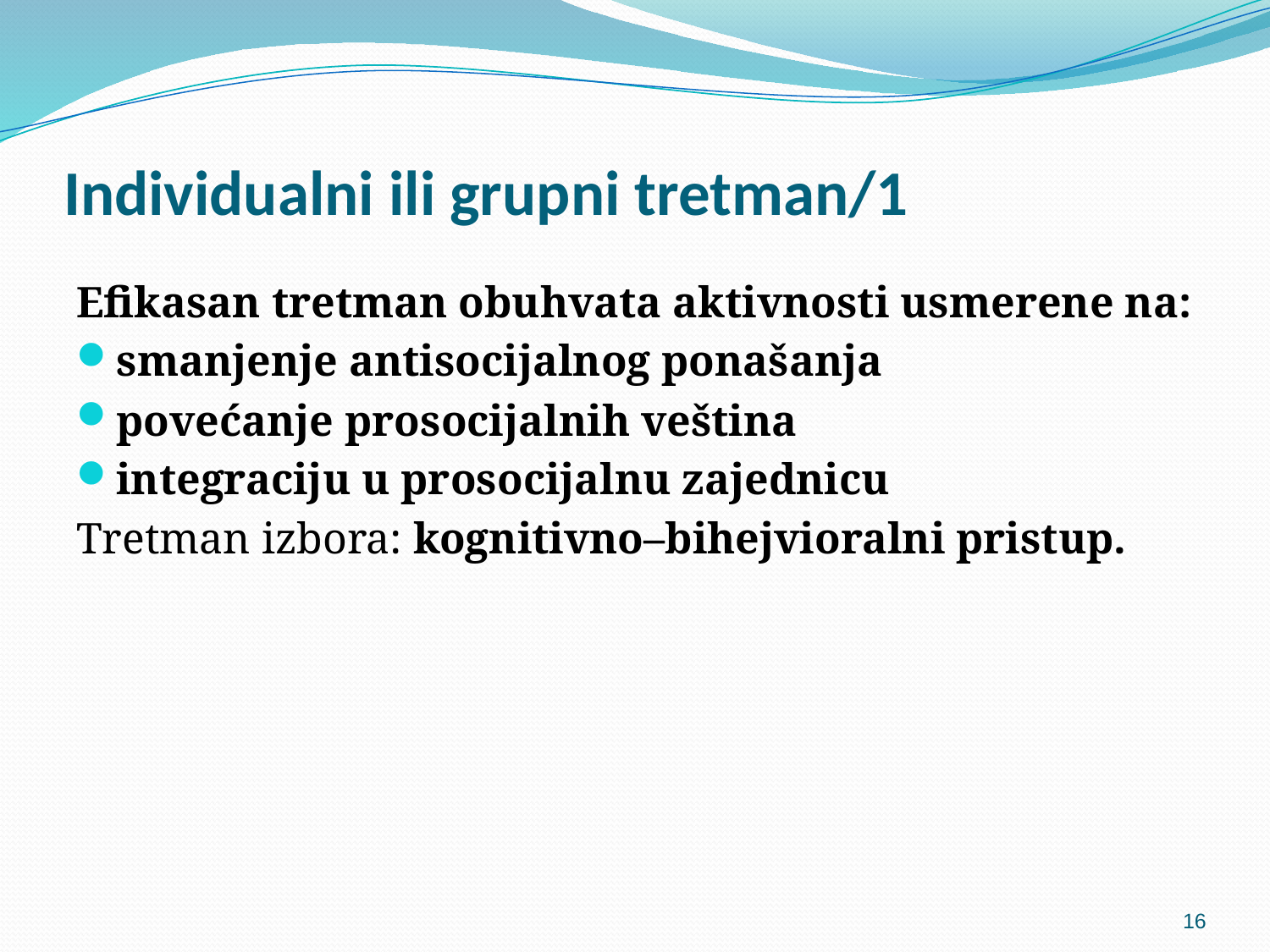

# individualni ili grupni tretman/1
Efikasan tretman obuhvata aktivnosti usmerene na:
smanjenje antisocijalnog ponašanja
povećanje prosocijalnih veština
integraciju u prosocijalnu zajednicu
Tretman izbora: kognitivno–bihejvioralni pristup.

16